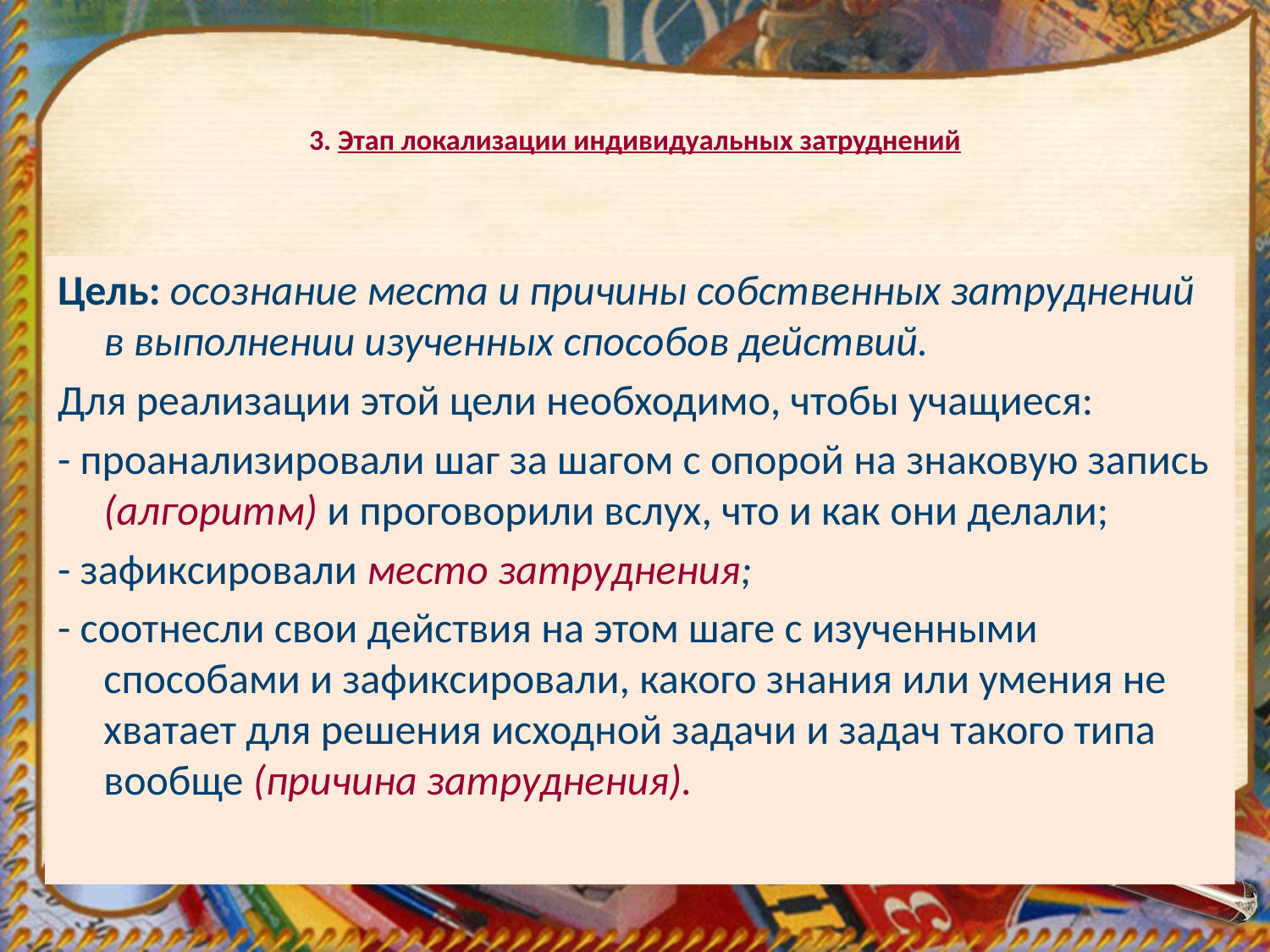

# 3. Этап локализации индивидуальных затруднений
Цель: осознание места и причины собственных затруднений в выполнении изученных способов действий.
Для реализации этой цели необходимо, чтобы учащиеся:
- проанализировали шаг за шагом с опорой на знаковую запись (алгоритм) и проговорили вслух, что и как они делали;
- зафиксировали место затруднения;
- соотнесли свои действия на этом шаге с изученными способами и зафиксировали, какого знания или умения не хватает для решения исходной задачи и задач такого типа вообще (причина затруднения).